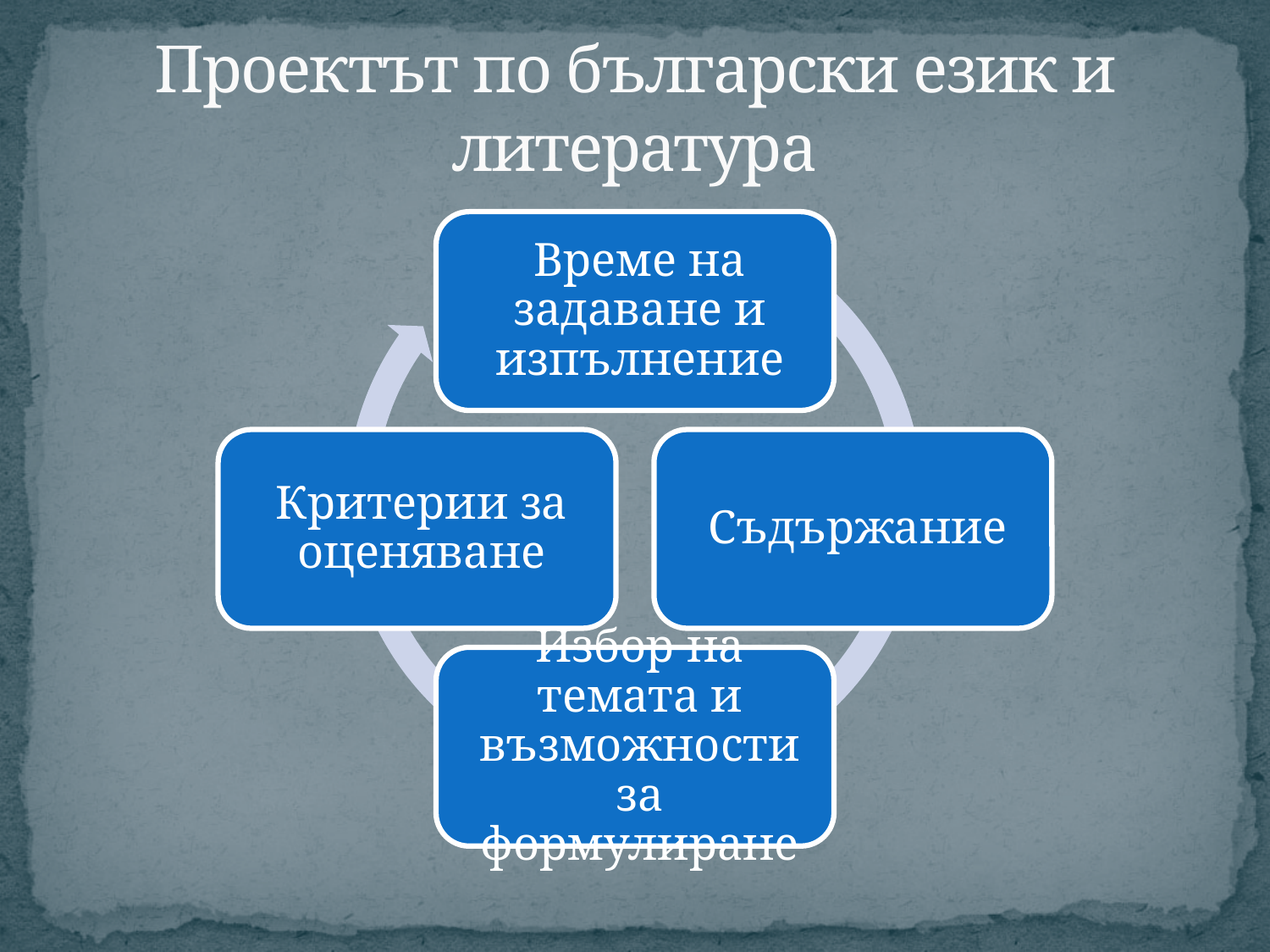

# Проектът по български език и литература
Време на задаване и изпълнение
Съдържание
Избор на темата и възможности за формулиране
Критерии за оценяване